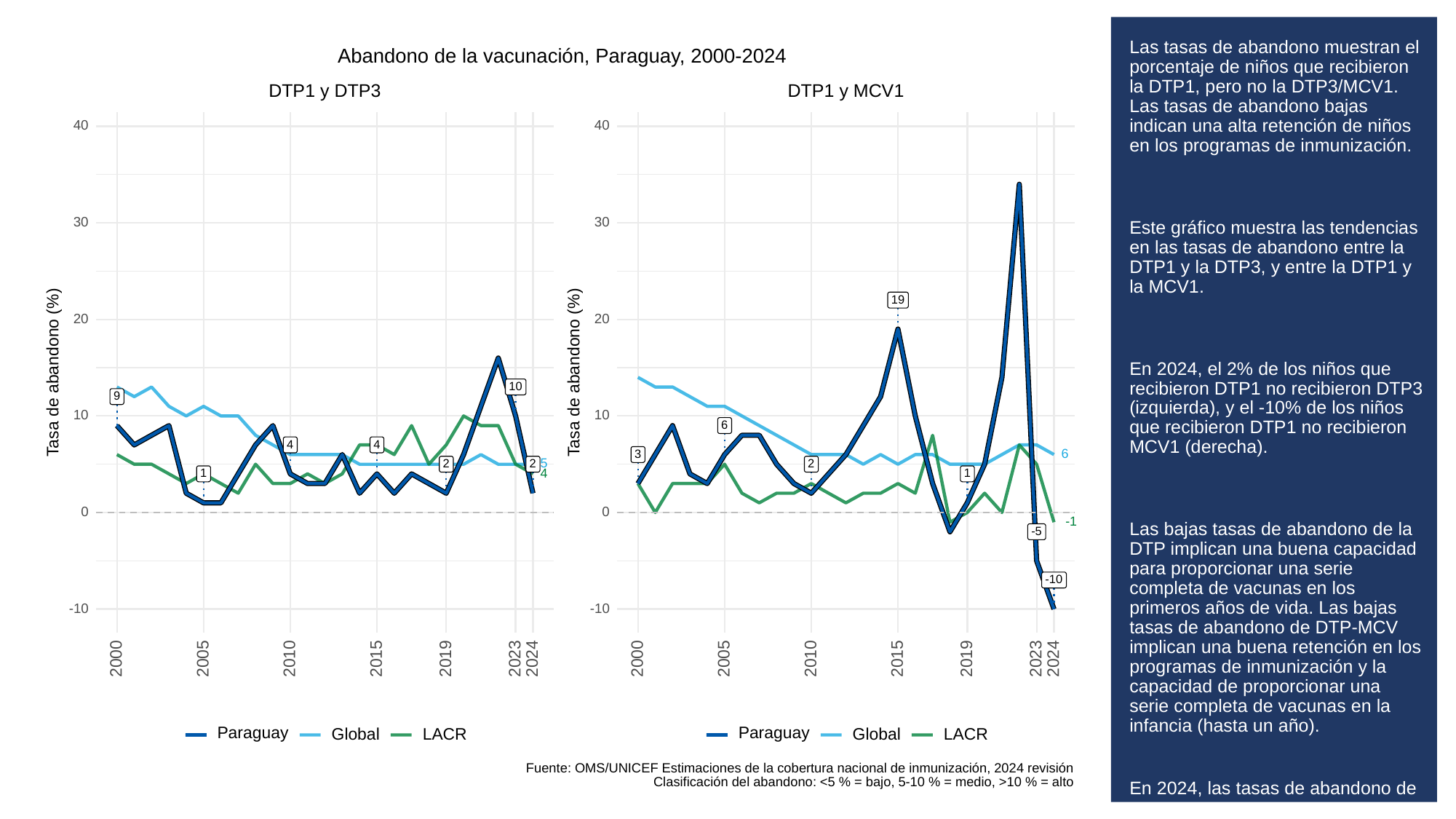

# Las tasas de abandono muestran el porcentaje de niños que recibieron la DTP1, pero no la DTP3/MCV1. Las tasas de abandono bajas indican una alta retención de niños en los programas de inmunización.

Este gráfico muestra las tendencias en las tasas de abandono entre la DTP1 y la DTP3, y entre la DTP1 y la MCV1.

En 2024, el 2% de los niños que recibieron DTP1 no recibieron DTP3 (izquierda), y el -10% de los niños que recibieron DTP1 no recibieron MCV1 (derecha).

Las bajas tasas de abandono de la DTP implican una buena capacidad para proporcionar una serie completa de vacunas en los primeros años de vida. Las bajas tasas de abandono de DTP-MCV implican una buena retención en los programas de inmunización y la capacidad de proporcionar una serie completa de vacunas en la infancia (hasta un año).

En 2024, las tasas de abandono de DTP en Paraguay y de DTP-MCV fueron inferiores a las tasas de abandono mundiales, respectivamente.

Abandono de la vacunación, Paraguay, 2000-2024
DTP1 y MCV1
DTP1 y DTP3

40
40

30
30

19

20
20

Tasa de abandono (%)
Tasa de abandono (%)

10

9

10
10

6

4
4

6
3

5
2
2
2

4
1
1

0
0

-1

-5

-10

-10
-10

2023
2023
2000
2005
2010
2015
2019
2024
2000
2005
2010
2015
2019
2024
Paraguay
Paraguay
Global
LACR
Global
LACR

Fuente: OMS/UNICEF Estimaciones de la cobertura nacional de inmunización, 2024 revisión
Clasificación del abandono: <5 % = bajo, 5-10 % = medio, >10 % = alto